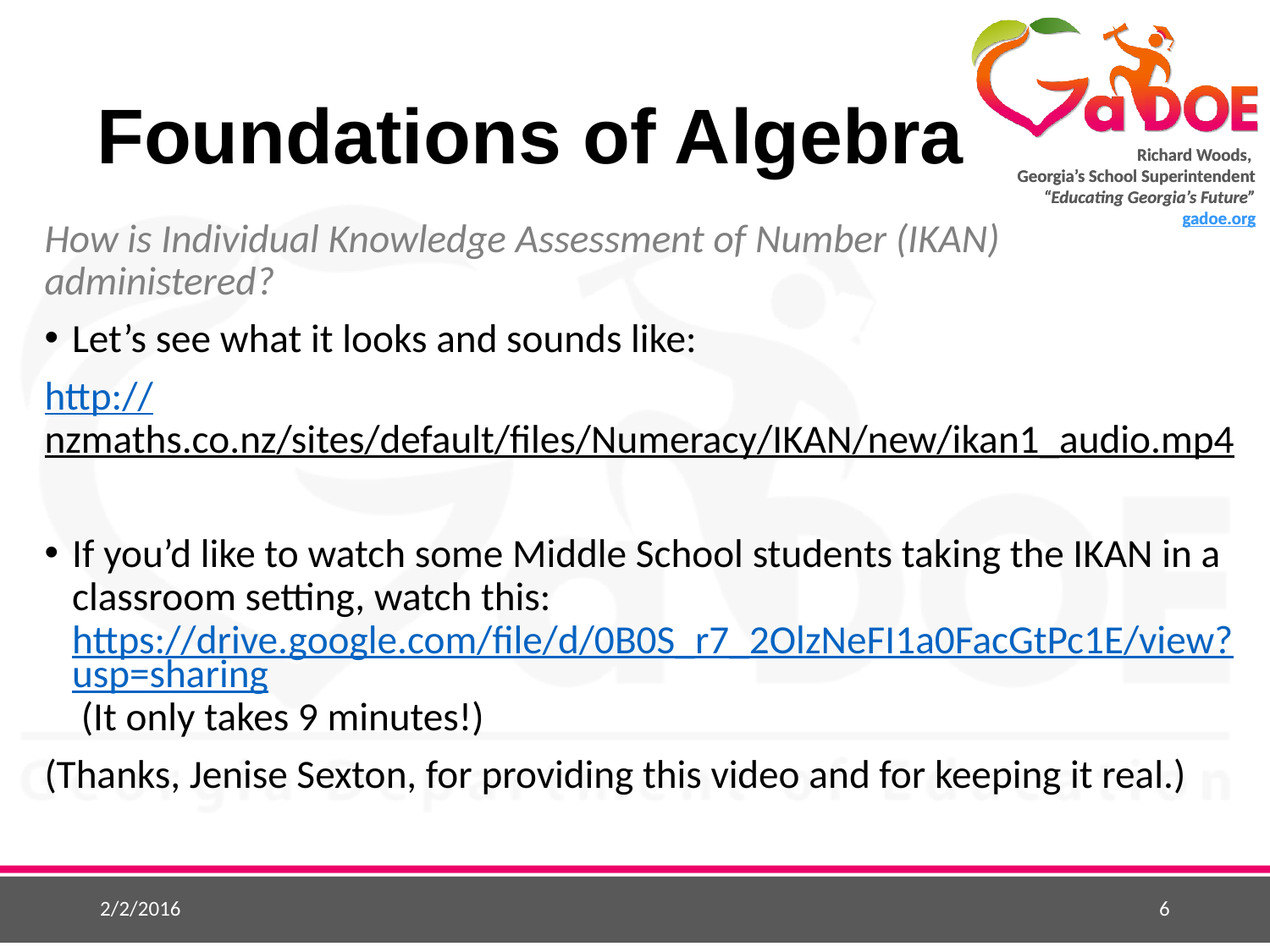

# Foundations of Algebra
How is Individual Knowledge Assessment of Number (IKAN) administered?
Let’s see what it looks and sounds like:
http://nzmaths.co.nz/sites/default/files/Numeracy/IKAN/new/ikan1_audio.mp4

If you’d like to watch some Middle School students taking the IKAN in a classroom setting, watch this: https://drive.google.com/file/d/0B0S_r7_2OlzNeFI1a0FacGtPc1E/view?usp=sharing (It only takes 9 minutes!)
(Thanks, Jenise Sexton, for providing this video and for keeping it real.)

2/2/2016
6